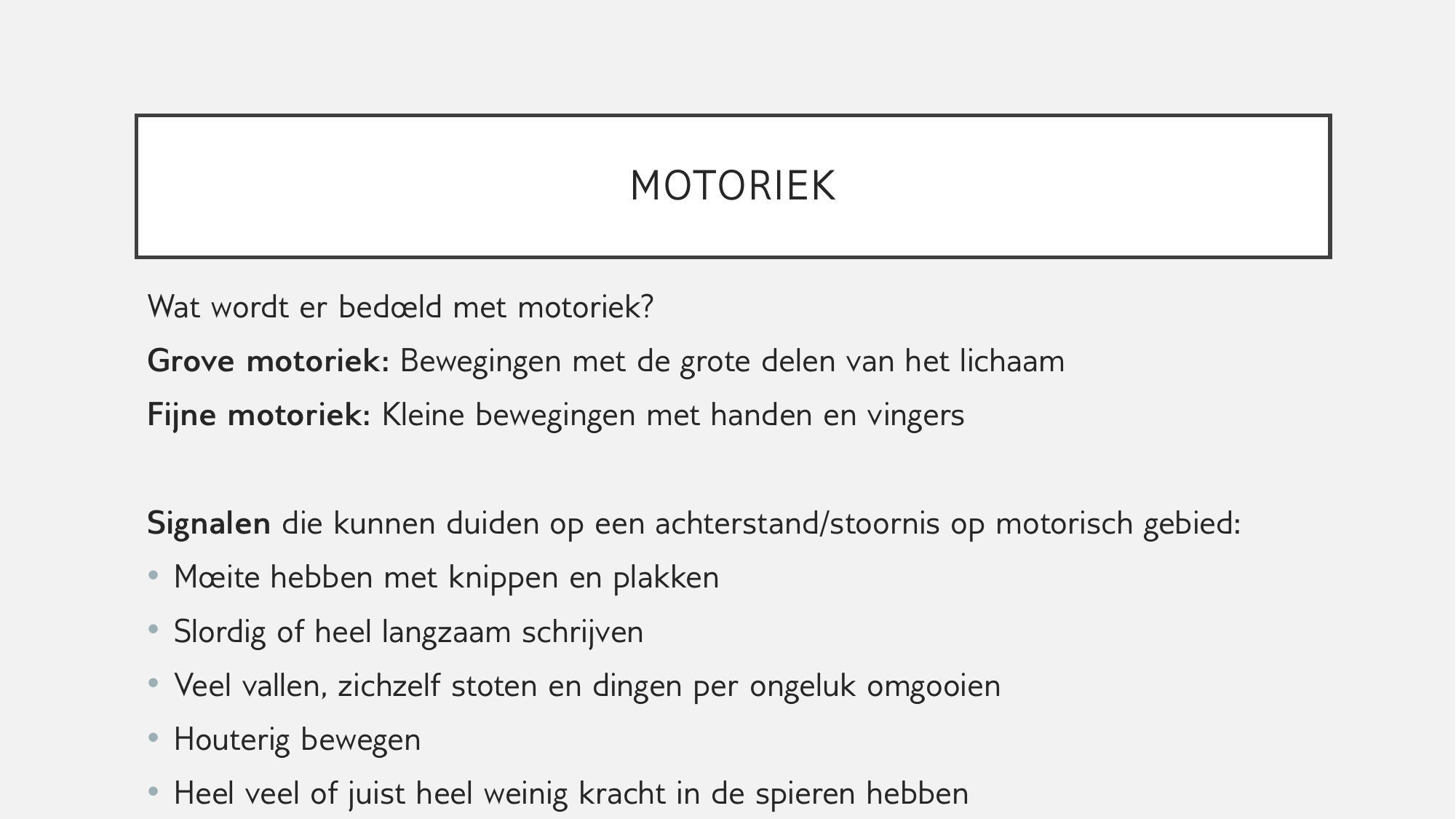

# Motoriek
Wat wordt er bedoeld met motoriek?
Grove motoriek: Bewegingen met de grote delen van het lichaam
Fijne motoriek: Kleine bewegingen met handen en vingers

Signalen die kunnen duiden op een achterstand/stoornis op motorisch gebied:
Moeite hebben met knippen en plakken
Slordig of heel langzaam schrijven
Veel vallen, zichzelf stoten en dingen per ongeluk omgooien
Houterig bewegen
Heel veel of juist heel weinig kracht in de spieren hebben